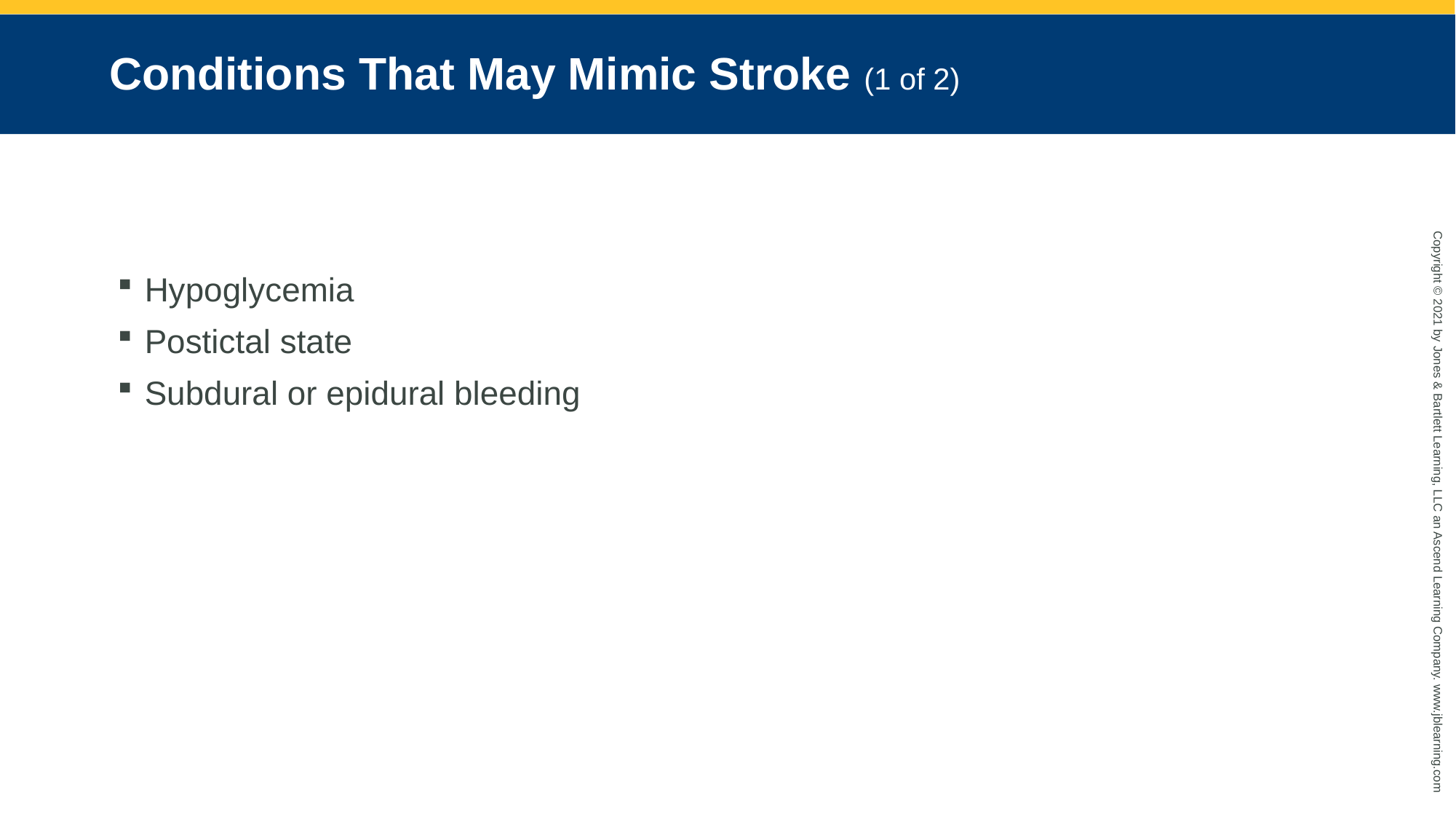

# Conditions That May Mimic Stroke (1 of 2)
Hypoglycemia
Postictal state
Subdural or epidural bleeding